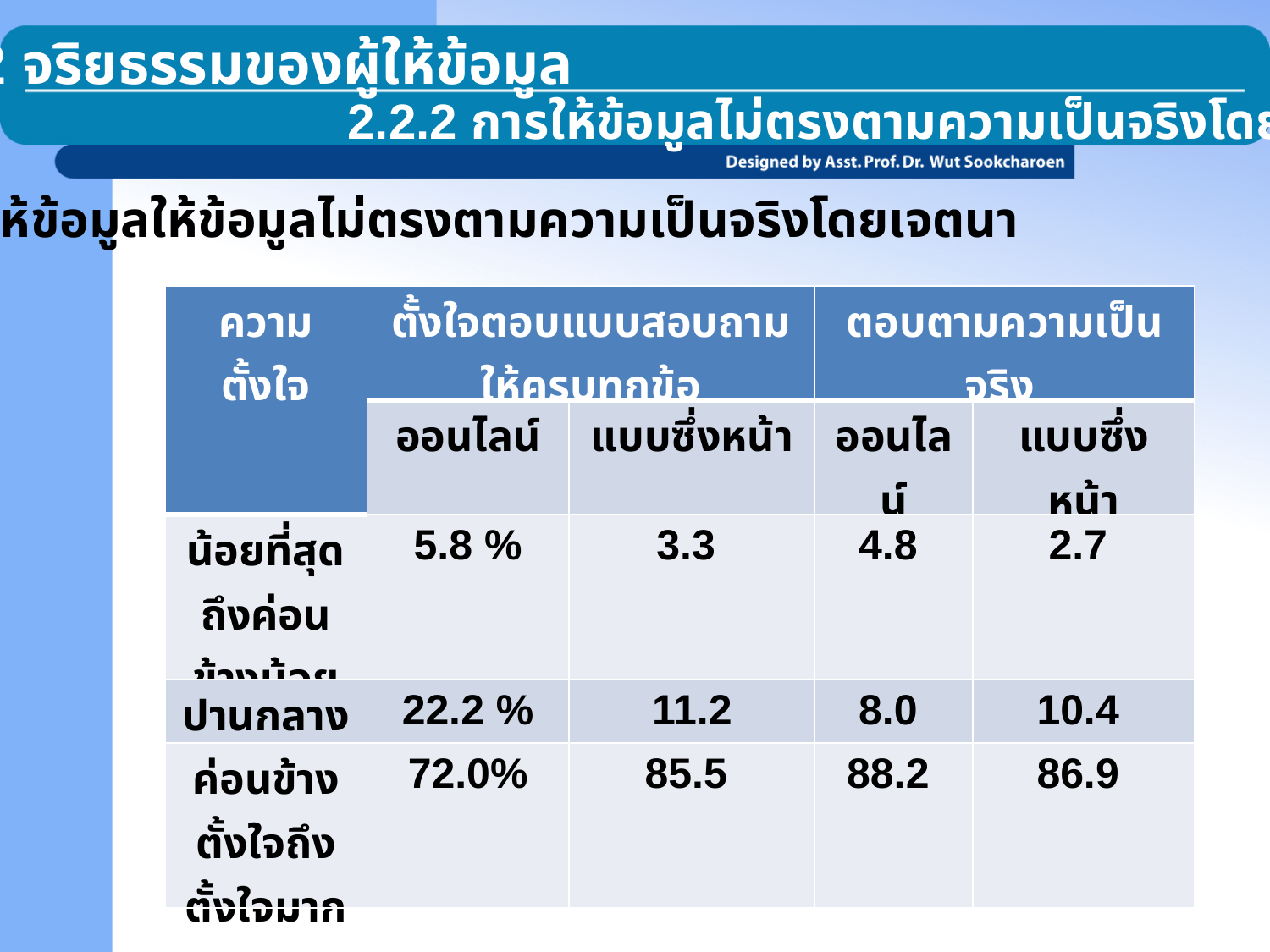

2.2 จริยธรรมของผู้ให้ข้อมูล
2.2.2 การให้ข้อมูลไม่ตรงตามความเป็นจริงโดยเจตนา
ผู้ให้ข้อมูลให้ข้อมูลไม่ตรงตามความเป็นจริงโดยเจตนา
| ความตั้งใจ | ตั้งใจตอบแบบสอบถามให้ครบทุกข้อ |  | ตอบตามความเป็นจริง |  |
| --- | --- | --- | --- | --- |
|  | ออนไลน์ | แบบซึ่งหน้า | ออนไลน์ | แบบซึ่งหน้า |
| น้อยที่สุดถึงค่อนข้างน้อย | 5.8 % | 3.3 | 4.8 | 2.7 |
| ปานกลาง | 22.2 % | 11.2 | 8.0 | 10.4 |
| ค่อนข้างตั้งใจถึงตั้งใจมาก | 72.0% | 85.5 | 88.2 | 86.9 |
การให้ข้อมูลไม่ตรงตามความเป็นจริงโดยไม่เจตนา